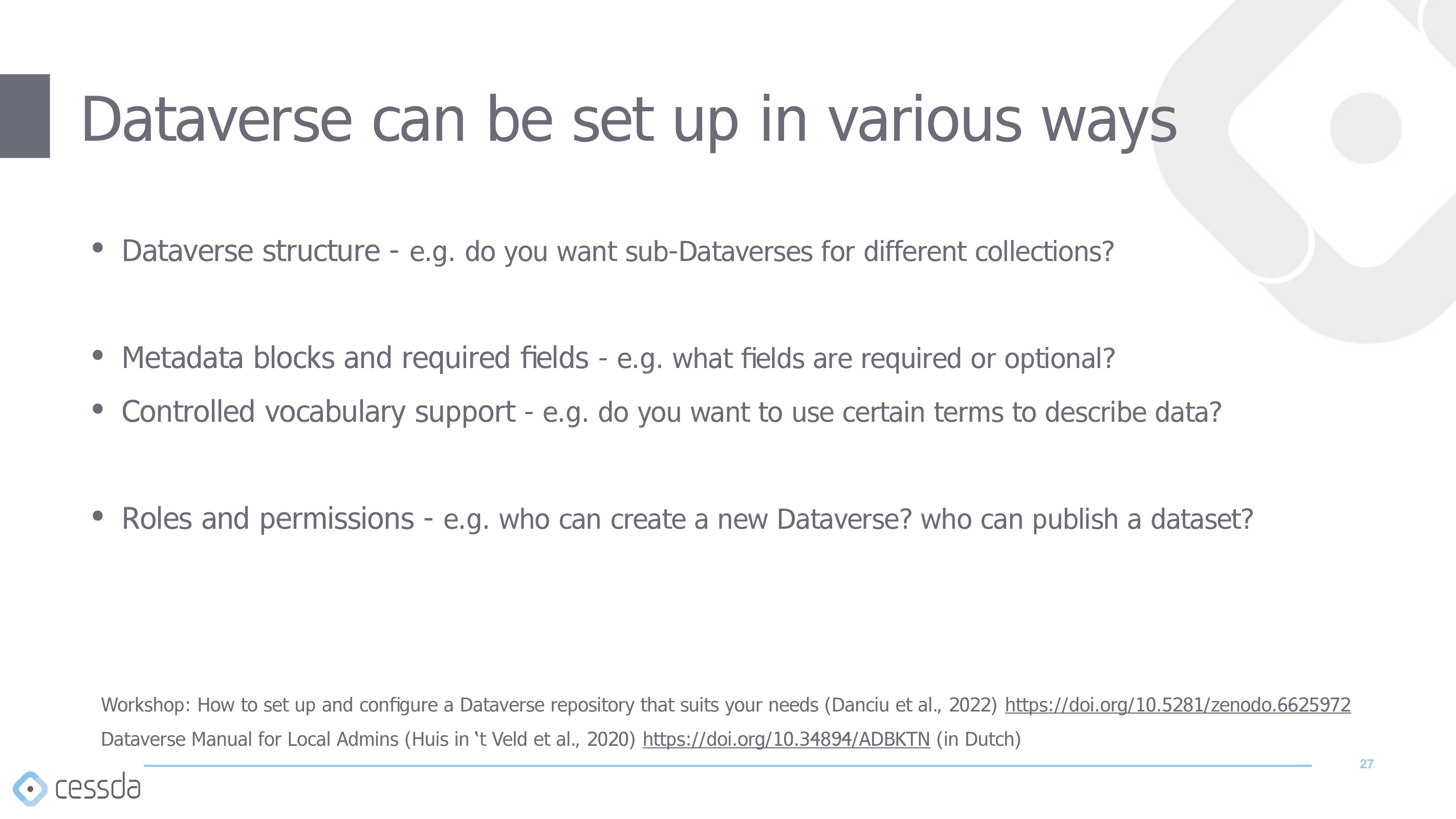

# Dataverse can be set up in various ways
Dataverse structure - e.g. do you want sub-Dataverses for different collections?

Metadata blocks and required fields - e.g. what fields are required or optional?
Controlled vocabulary support - e.g. do you want to use certain terms to describe data?

Roles and permissions - e.g. who can create a new Dataverse? who can publish a dataset?

Workshop: How to set up and configure a Dataverse repository that suits your needs (Danciu et al., 2022) https://doi.org/10.5281/zenodo.6625972
Dataverse Manual for Local Admins (Huis in ‘t Veld et al., 2020) https://doi.org/10.34894/ADBKTN (in Dutch)
27